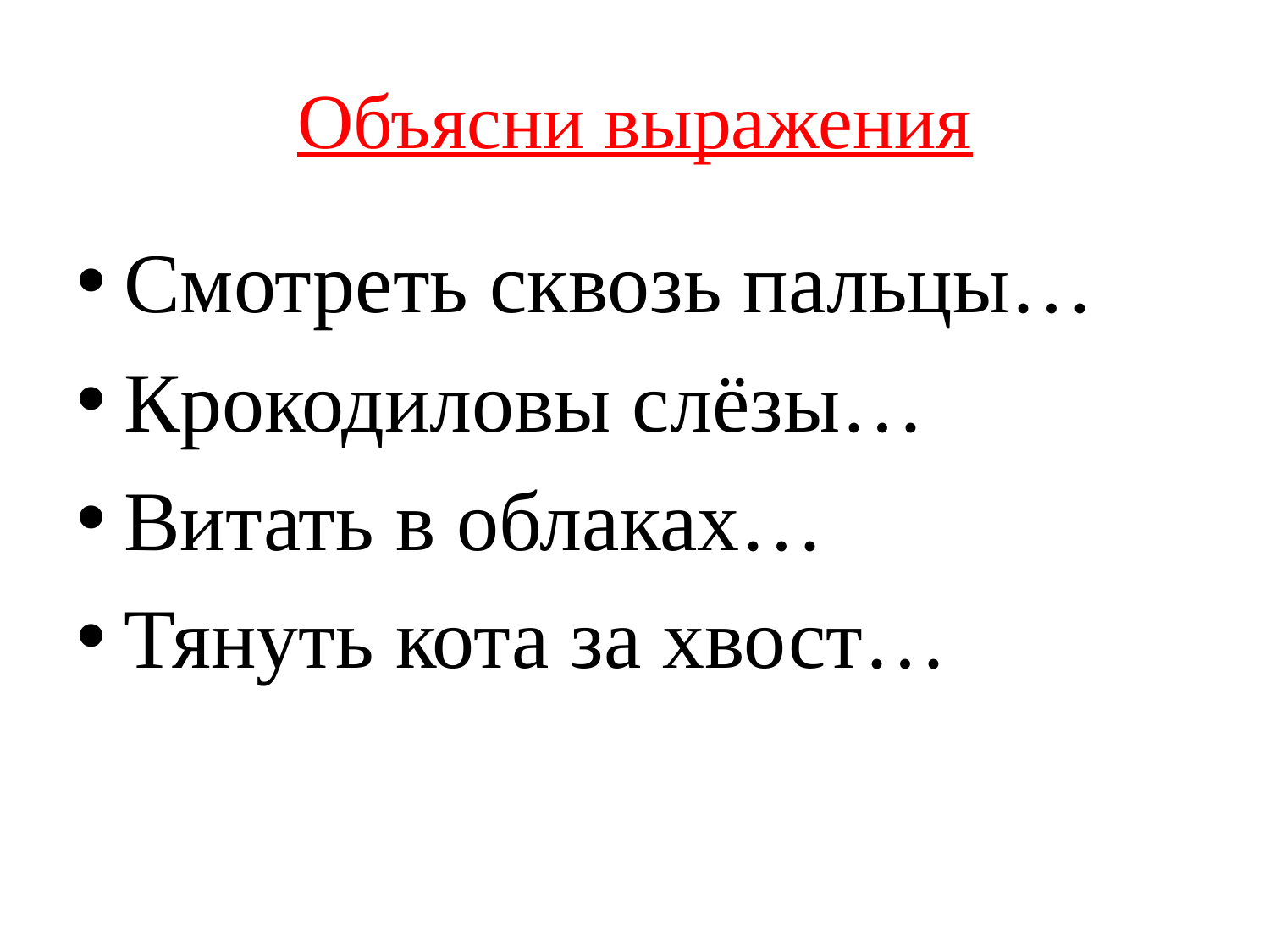

# Объясни выражения
Смотреть сквозь пальцы…
Крокодиловы слёзы…
Витать в облаках…
Тянуть кота за хвост…